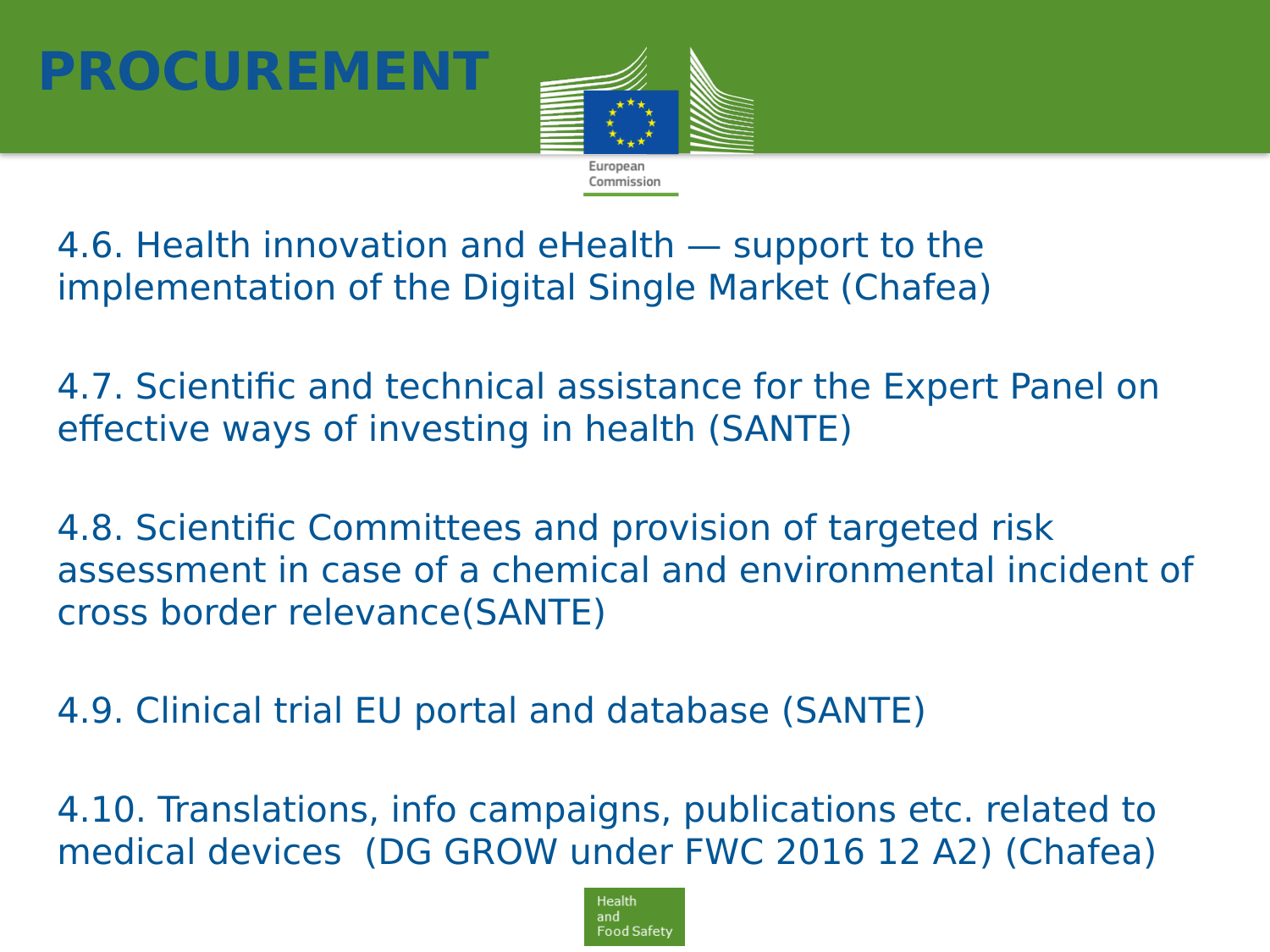

# PROCUREMENT
4.6. Health innovation and eHealth — support to the implementation of the Digital Single Market (Chafea)

4.7. Scientific and technical assistance for the Expert Panel on effective ways of investing in health (SANTE)

4.8. Scientific Committees and provision of targeted risk assessment in case of a chemical and environmental incident of cross border relevance(SANTE)

4.9. Clinical trial EU portal and database (SANTE)

4.10. Translations, info campaigns, publications etc. related to medical devices  (DG GROW under FWC 2016 12 A2) (Chafea)